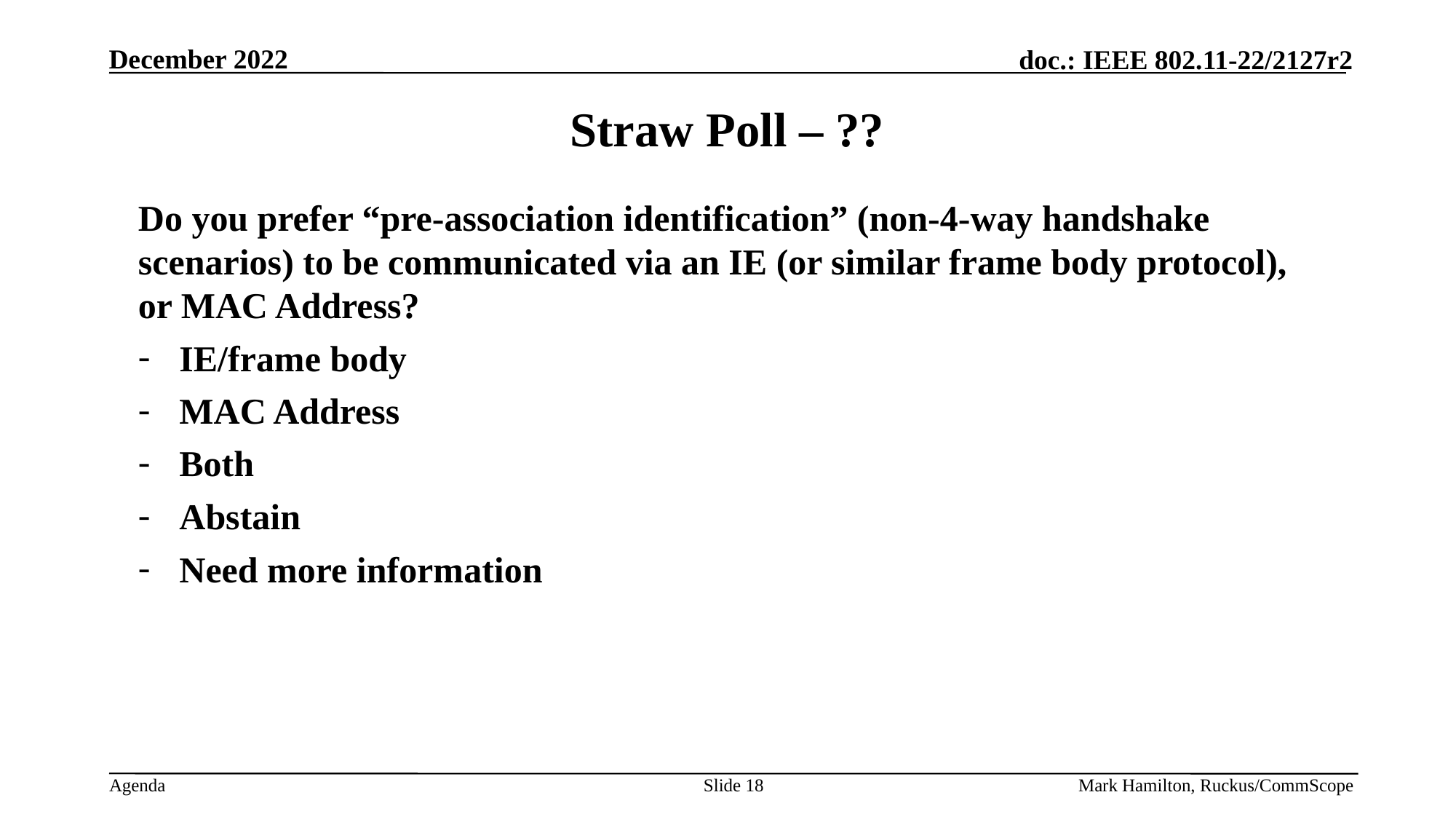

# Straw Poll – ??
Do you prefer “pre-association identification” (non-4-way handshake scenarios) to be communicated via an IE (or similar frame body protocol), or MAC Address?
IE/frame body
MAC Address
Both
Abstain
Need more information

Slide 18